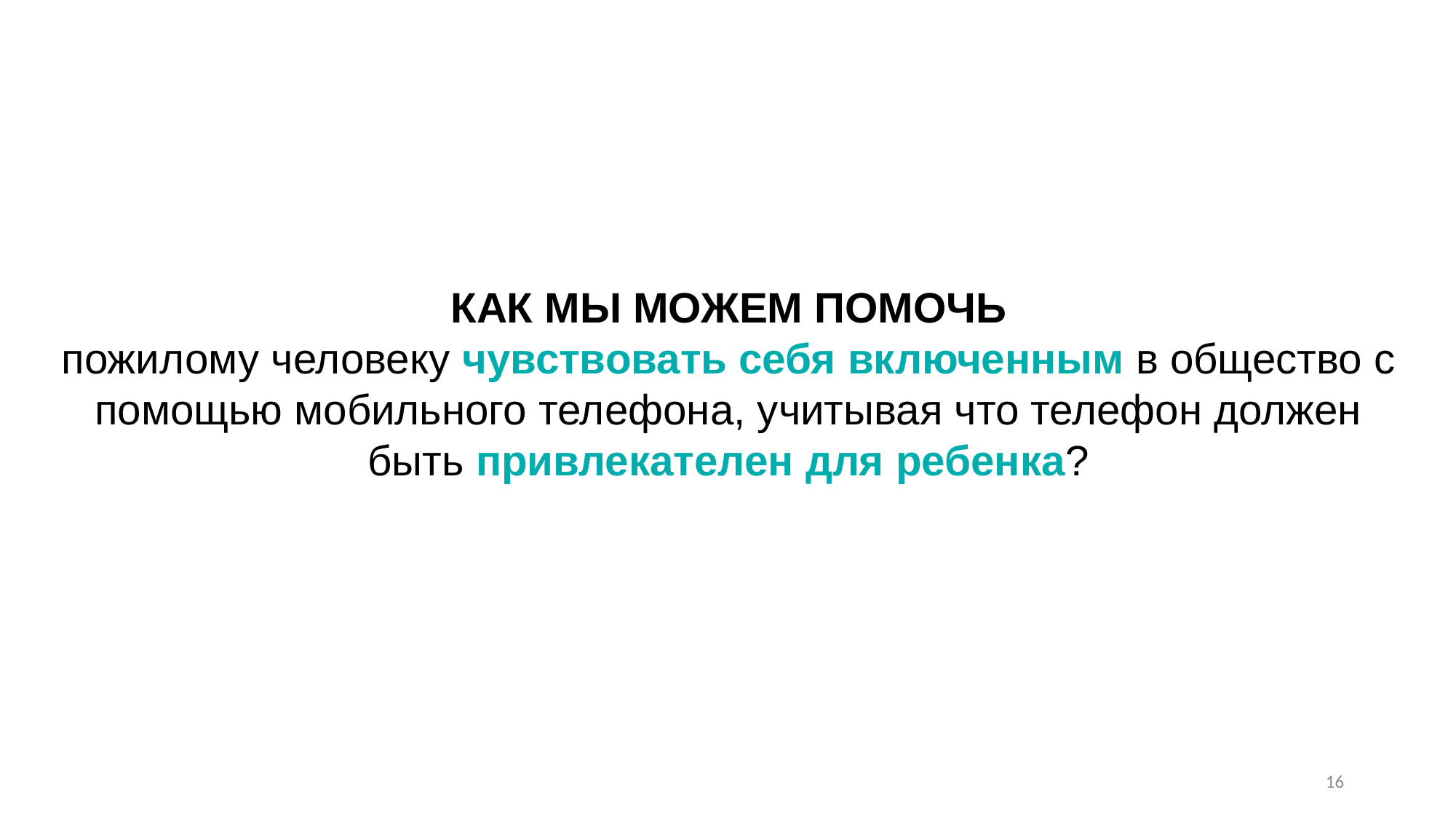

Как мы можем помочь
пожилому человеку чувствовать себя включенным в общество с помощью мобильного телефона, учитывая что телефон должен быть привлекателен для ребенка?

16